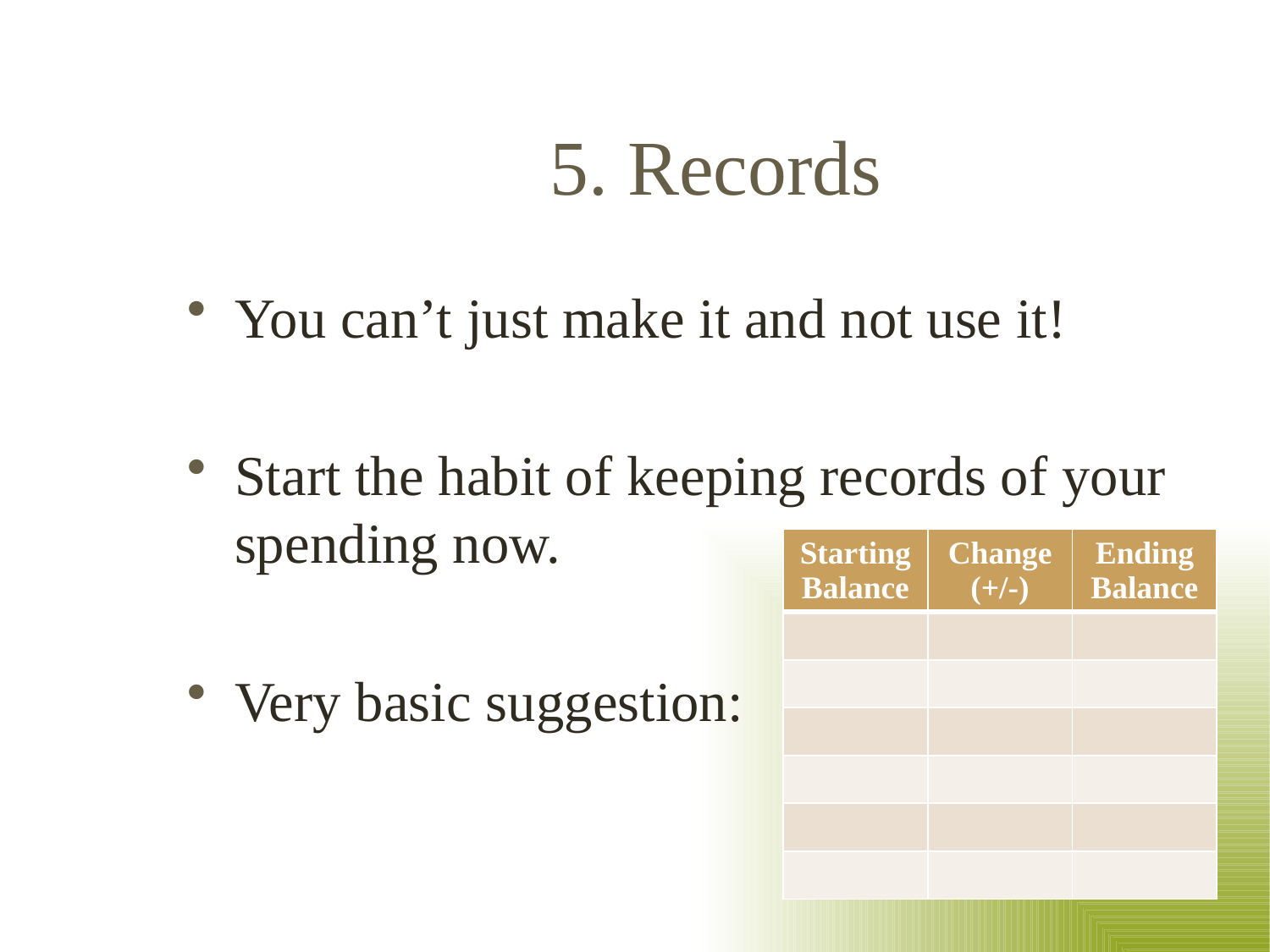

# 5. Records
You can’t just make it and not use it!

Start the habit of keeping records of your spending now.

Very basic suggestion:
| Starting Balance | Change (+/-) | Ending Balance |
| --- | --- | --- |
|  |  |  |
|  |  |  |
|  |  |  |
|  |  |  |
|  |  |  |
|  |  |  |